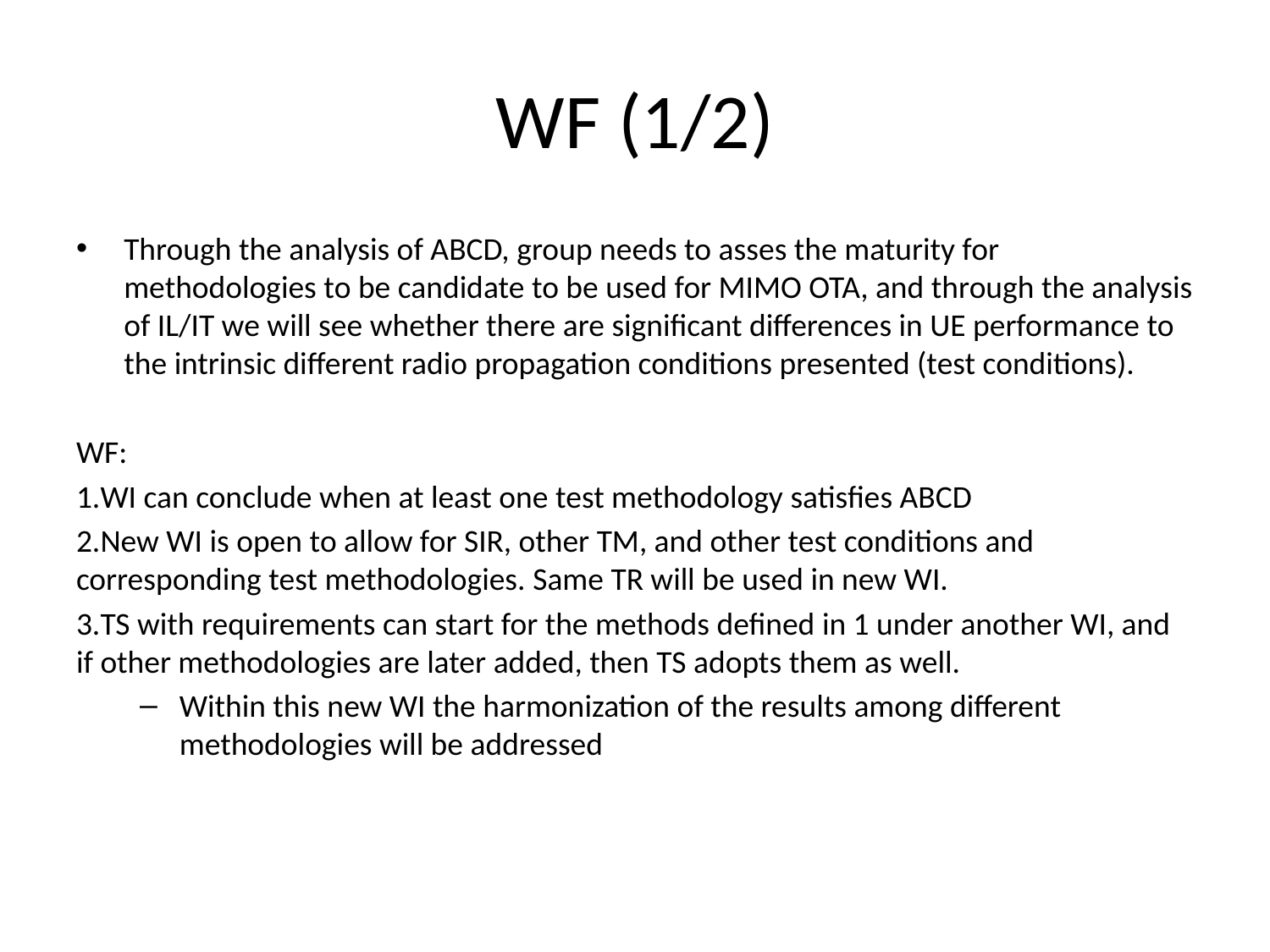

# WF (1/2)
Through the analysis of ABCD, group needs to asses the maturity for methodologies to be candidate to be used for MIMO OTA, and through the analysis of IL/IT we will see whether there are significant differences in UE performance to the intrinsic different radio propagation conditions presented (test conditions).

WF:
WI can conclude when at least one test methodology satisfies ABCD
New WI is open to allow for SIR, other TM, and other test conditions and corresponding test methodologies. Same TR will be used in new WI.
TS with requirements can start for the methods defined in 1 under another WI, and if other methodologies are later added, then TS adopts them as well.
Within this new WI the harmonization of the results among different methodologies will be addressed